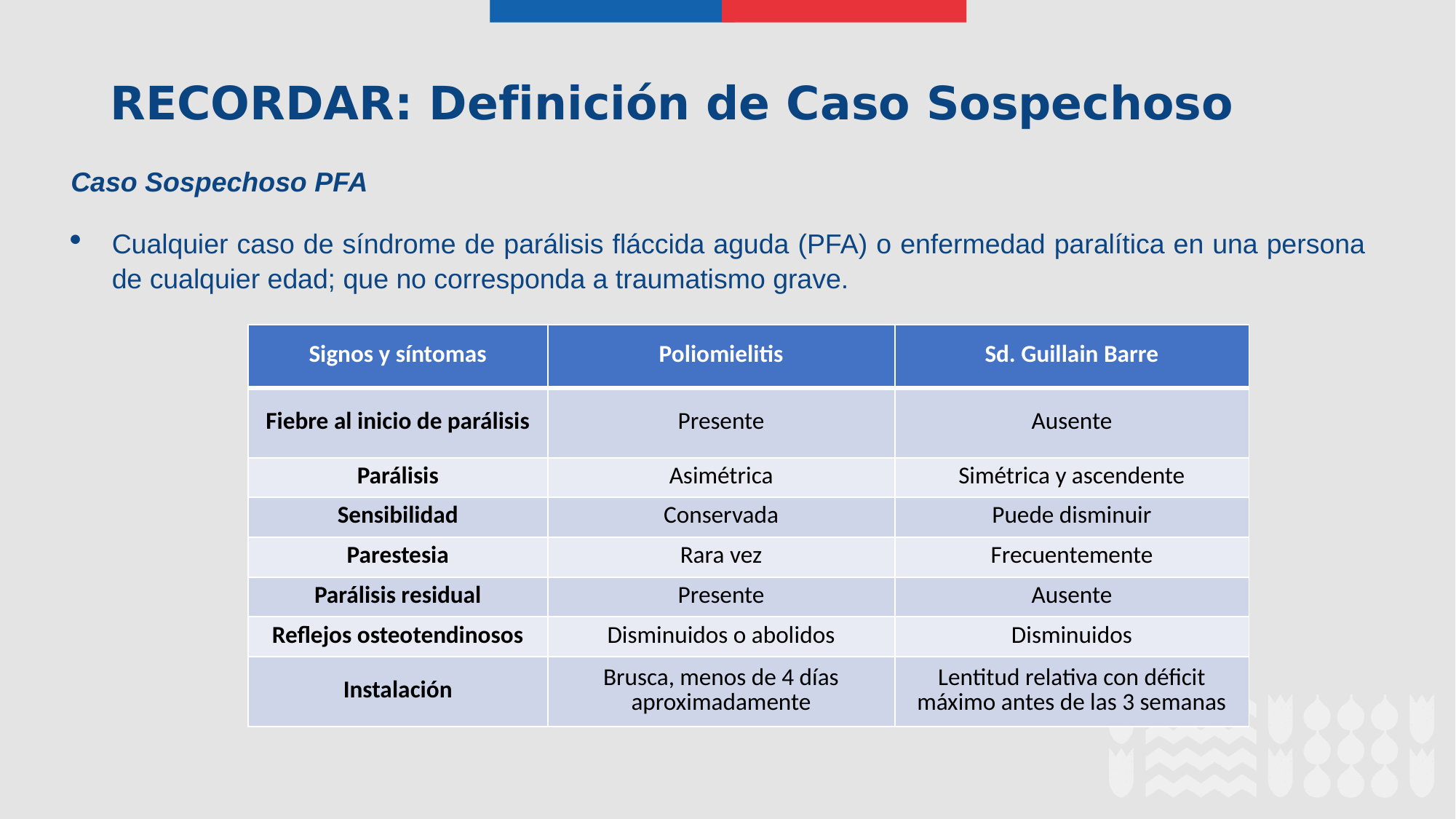

RECORDAR: Definición de Caso Sospechoso
Caso Sospechoso PFA
Cualquier caso de síndrome de parálisis fláccida aguda (PFA) o enfermedad paralítica en una persona de cualquier edad; que no corresponda a traumatismo grave.
| Signos y síntomas | Poliomielitis | Sd. Guillain Barre |
| --- | --- | --- |
| Fiebre al inicio de parálisis | Presente | Ausente |
| Parálisis | Asimétrica | Simétrica y ascendente |
| Sensibilidad | Conservada | Puede disminuir |
| Parestesia | Rara vez | Frecuentemente |
| Parálisis residual | Presente | Ausente |
| Reflejos osteotendinosos | Disminuidos o abolidos | Disminuidos |
| Instalación | Brusca, menos de 4 días aproximadamente | Lentitud relativa con déficit máximo antes de las 3 semanas |